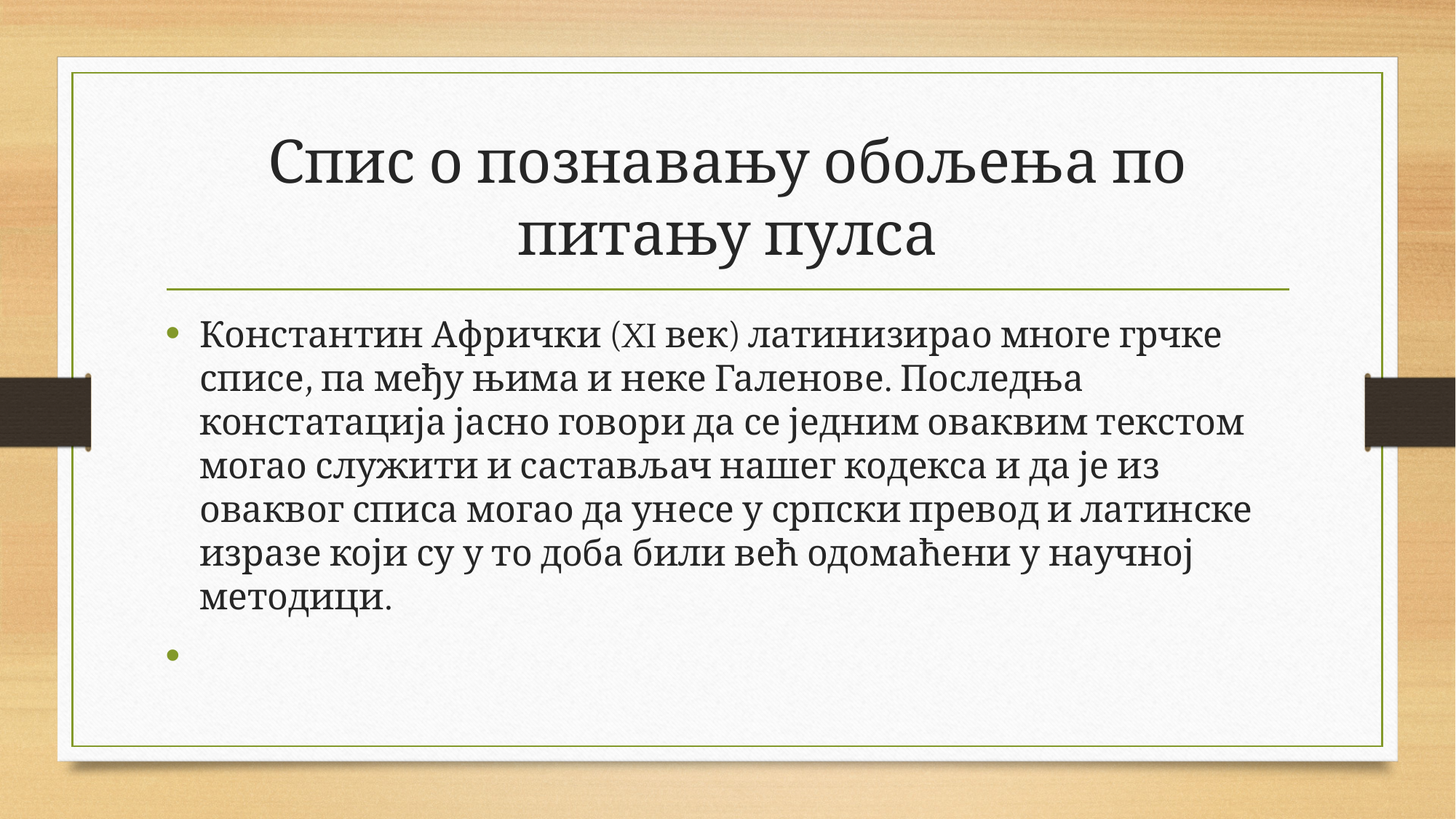

# Спис о познавању обољења по питању пулса
Константин Афрички (XI век) латинизирао многе грчке списе, па међу њима и неке Галенове. Последња констатација јасно говори да се једним оваквим текстом могао служити и састављач нашег кодекса и да је из оваквог списа могао да унесе у српски превод и латинске изразе који су у то доба били већ одомаћени у научној методици.